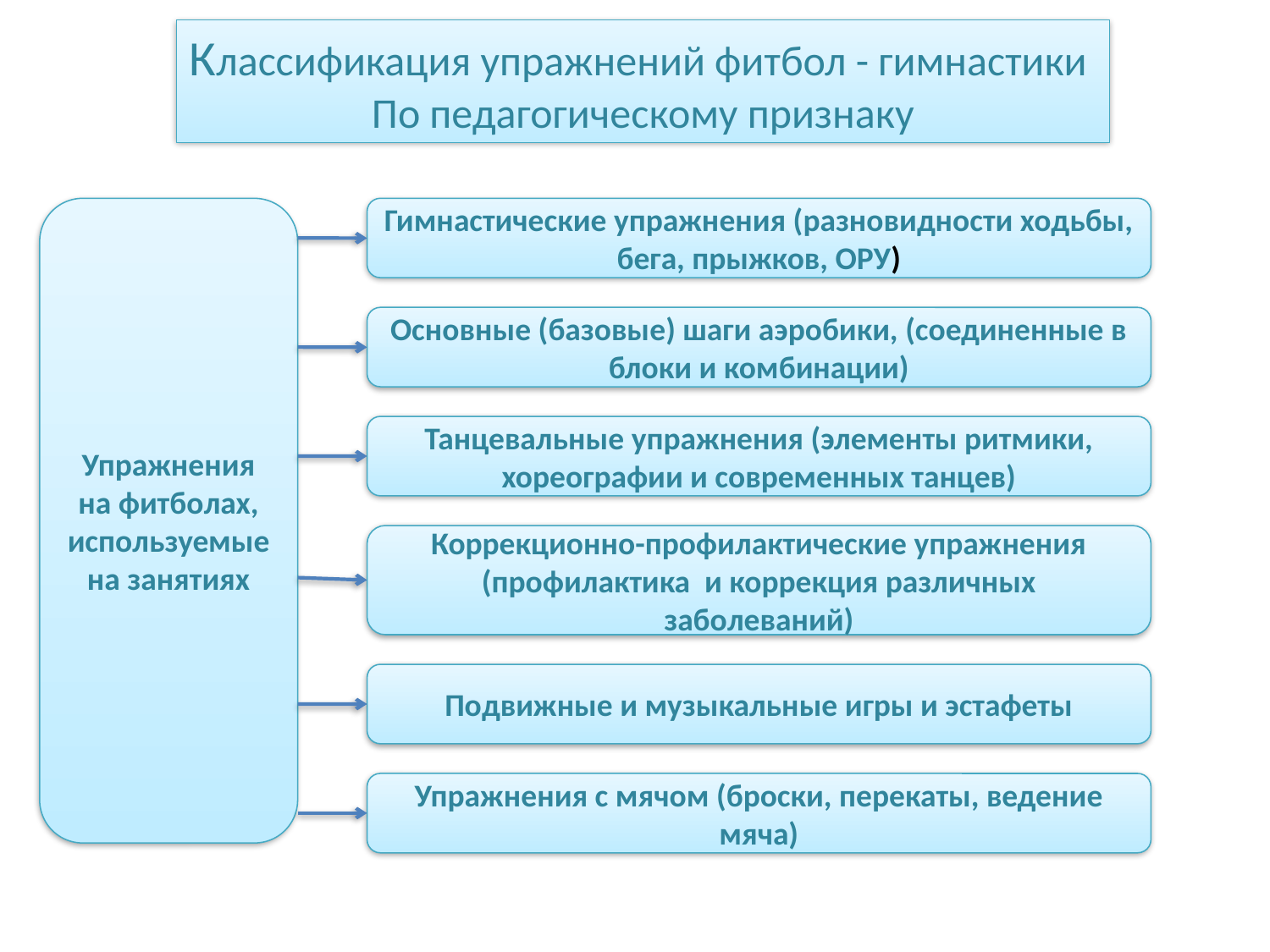

Классификация упражнений фитбол - гимнастики
По педагогическому признаку
Упражнения на фитболах, используемые на занятиях
Гимнастические упражнения (разновидности ходьбы, бега, прыжков, ОРУ)
Основные (базовые) шаги аэробики, (соединенные в блоки и комбинации)
Танцевальные упражнения (элементы ритмики, хореографии и современных танцев)
Коррекционно-профилактические упражнения (профилактика  и коррекция различных заболеваний)
Подвижные и музыкальные игры и эстафеты
Упражнения с мячом (броски, перекаты, ведение мяча)